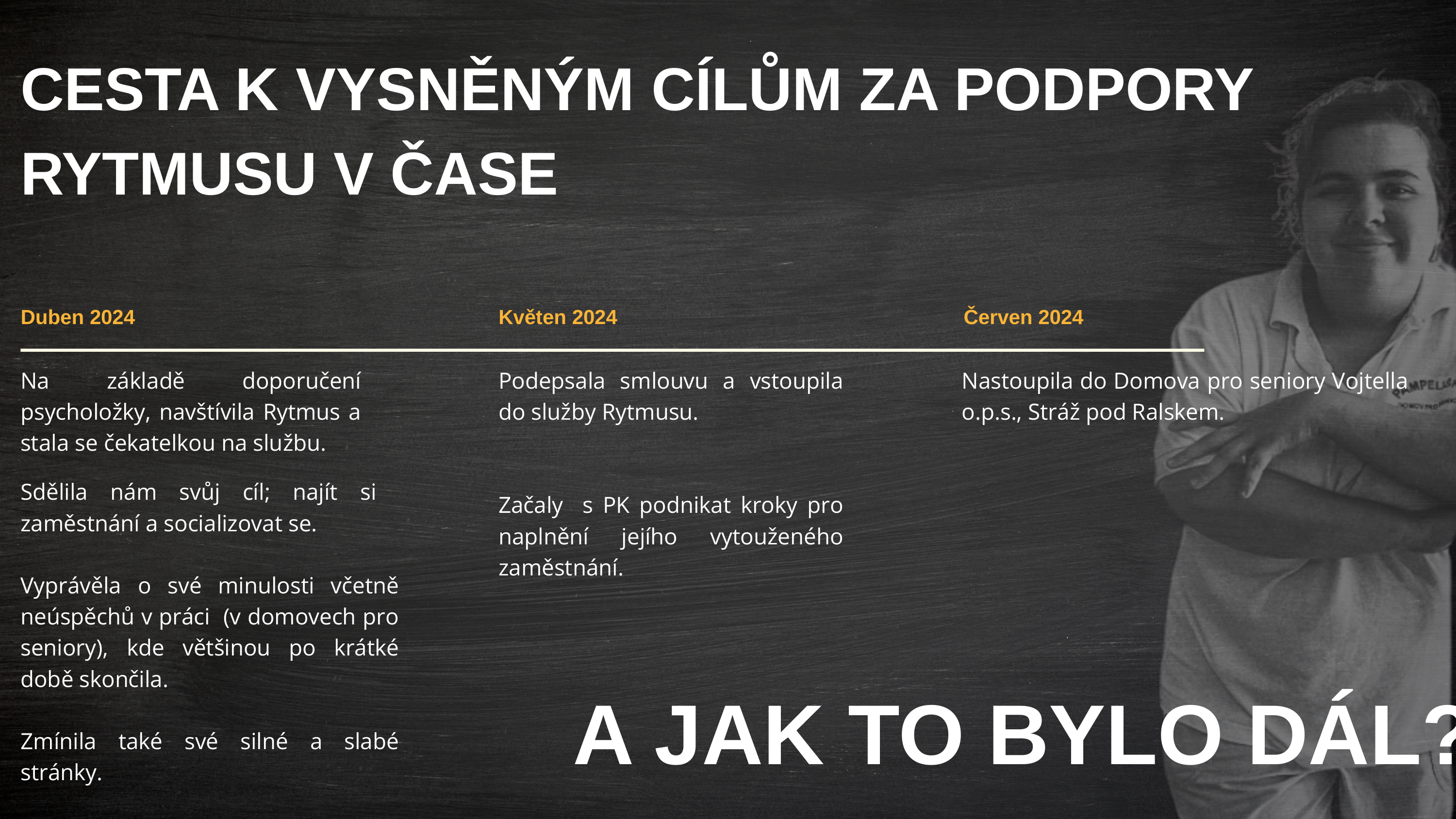

CESTA K VYSNĚNÝM CÍLŮM ZA PODPORY RYTMUSU V ČASE
Duben 2024
Květen 2024
Červen 2024

Na základě doporučení psycholožky, navštívila Rytmus a stala se čekatelkou na službu.
Podepsala smlouvu a vstoupila do služby Rytmusu.

Začaly  s PK podnikat kroky pro naplnění jejího vytouženého zaměstnání.
Nastoupila do Domova pro seniory Vojtella o.p.s., Stráž pod Ralskem.
Sdělila nám svůj cíl; najít si  zaměstnání a socializovat se.

Vyprávěla o své minulosti včetně neúspěchů v práci  (v domovech pro seniory), kde většinou po krátké době skončila.

Zmínila také své silné a slabé stránky.
A JAK TO BYLO DÁL?